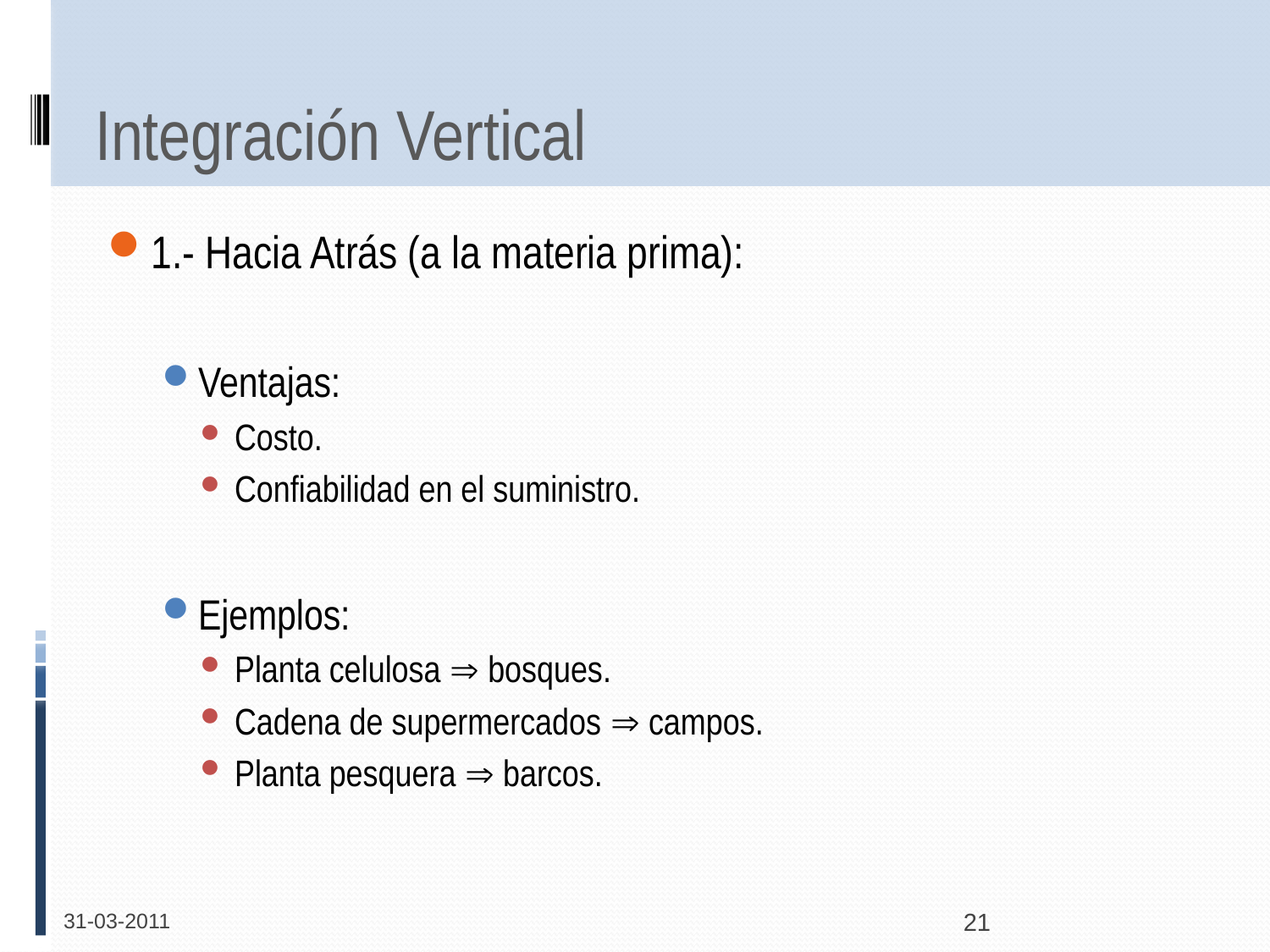

# Integración Vertical
1.- Hacia Atrás (a la materia prima):

Ventajas:
Costo.
Confiabilidad en el suministro.

Ejemplos:
Planta celulosa ⇒ bosques.
Cadena de supermercados ⇒ campos.
Planta pesquera ⇒ barcos.

31-03-2011
21